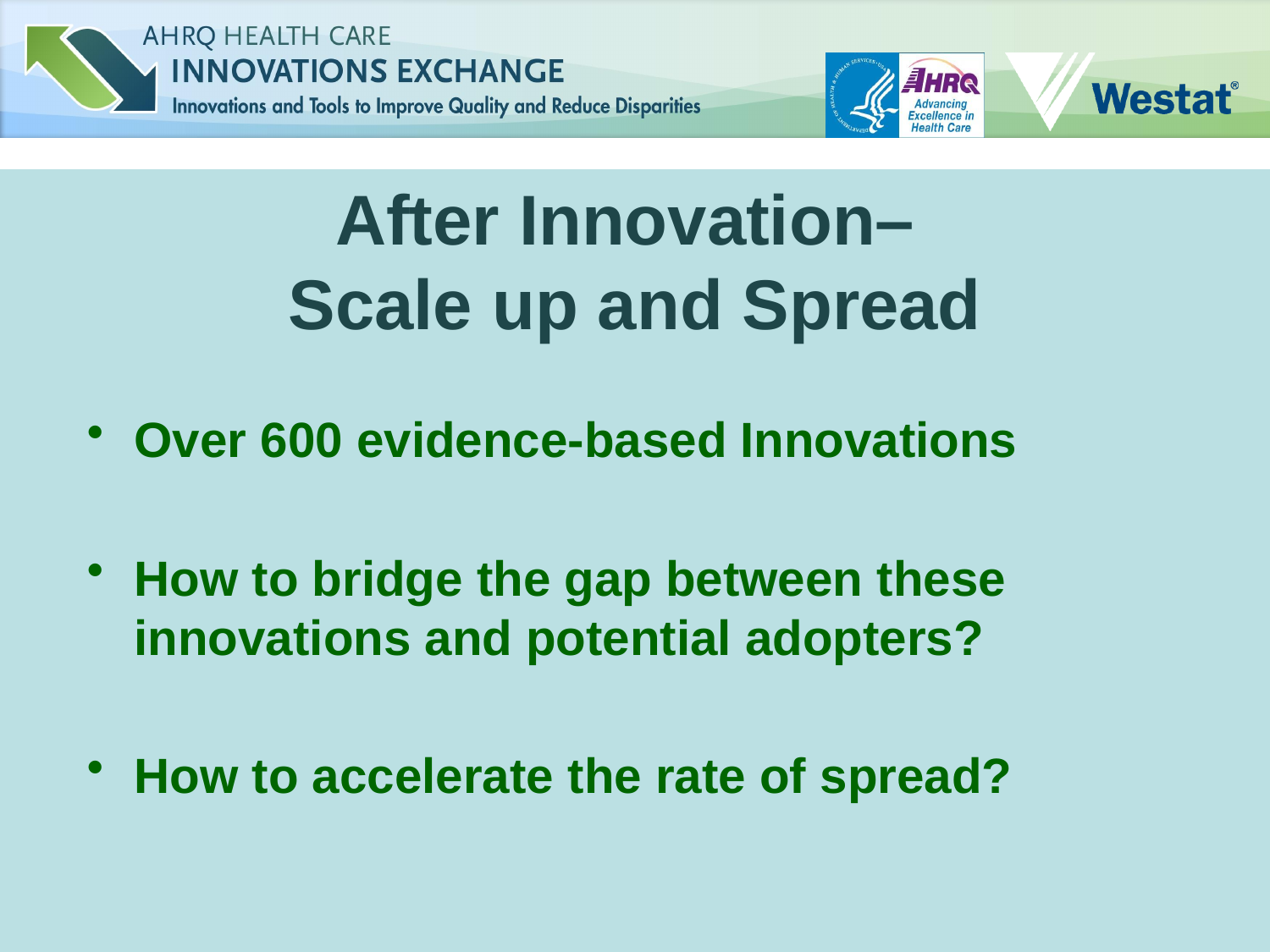

# After Innovation– Scale up and Spread
Over 600 evidence-based Innovations

How to bridge the gap between these innovations and potential adopters?

How to accelerate the rate of spread?